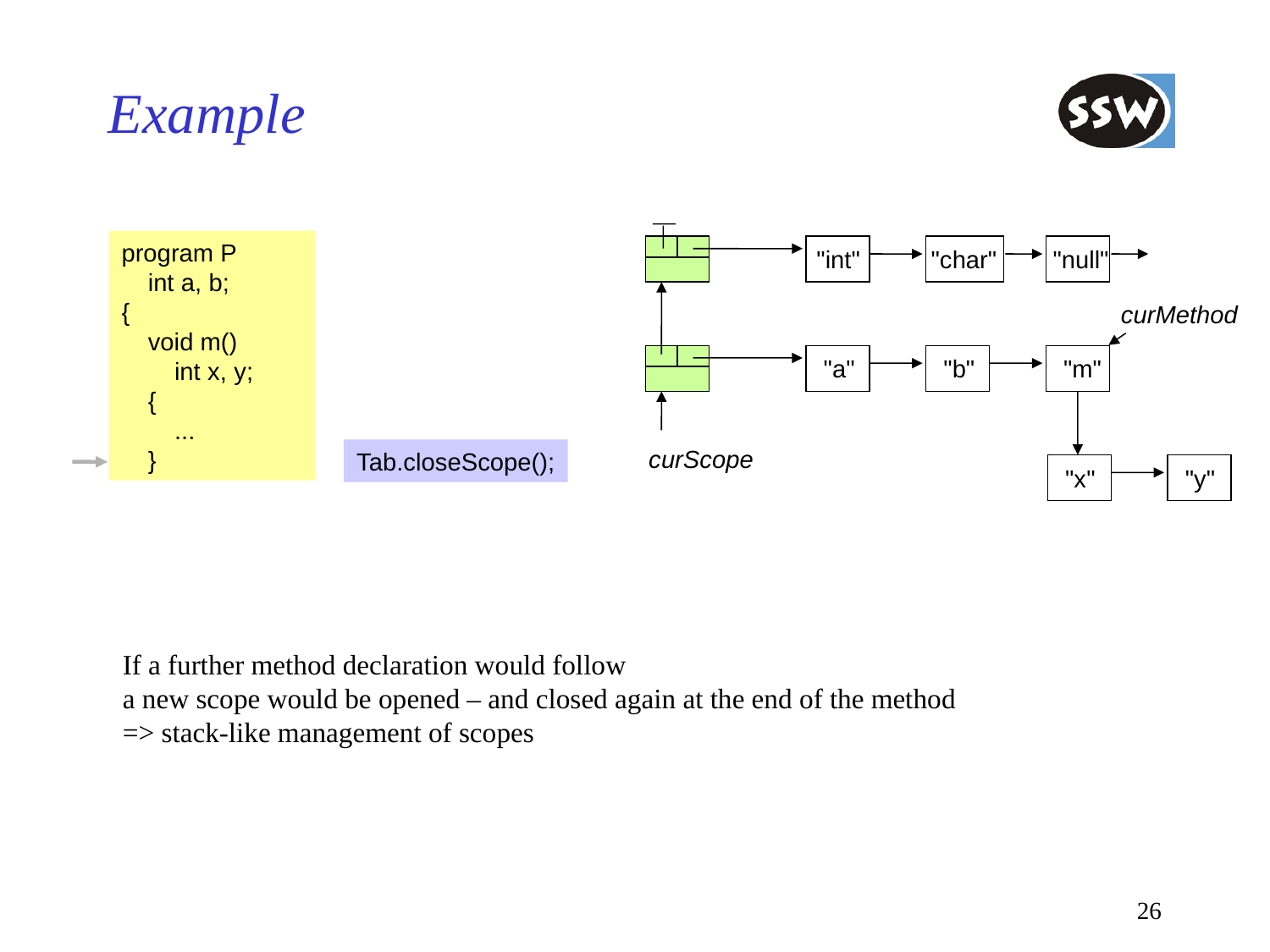

# Example

program P
	int a, b;
{
	void m()
		int x, y;
	{
		...
	}

"int"
"char"
"null"

curMethod

"a"
"b"
"m"

curScope
Tab.closeScope();

"x"
"y"

If a further method declaration would follow
a new scope would be opened – and closed again at the end of the method
=> stack-like management of scopes
26